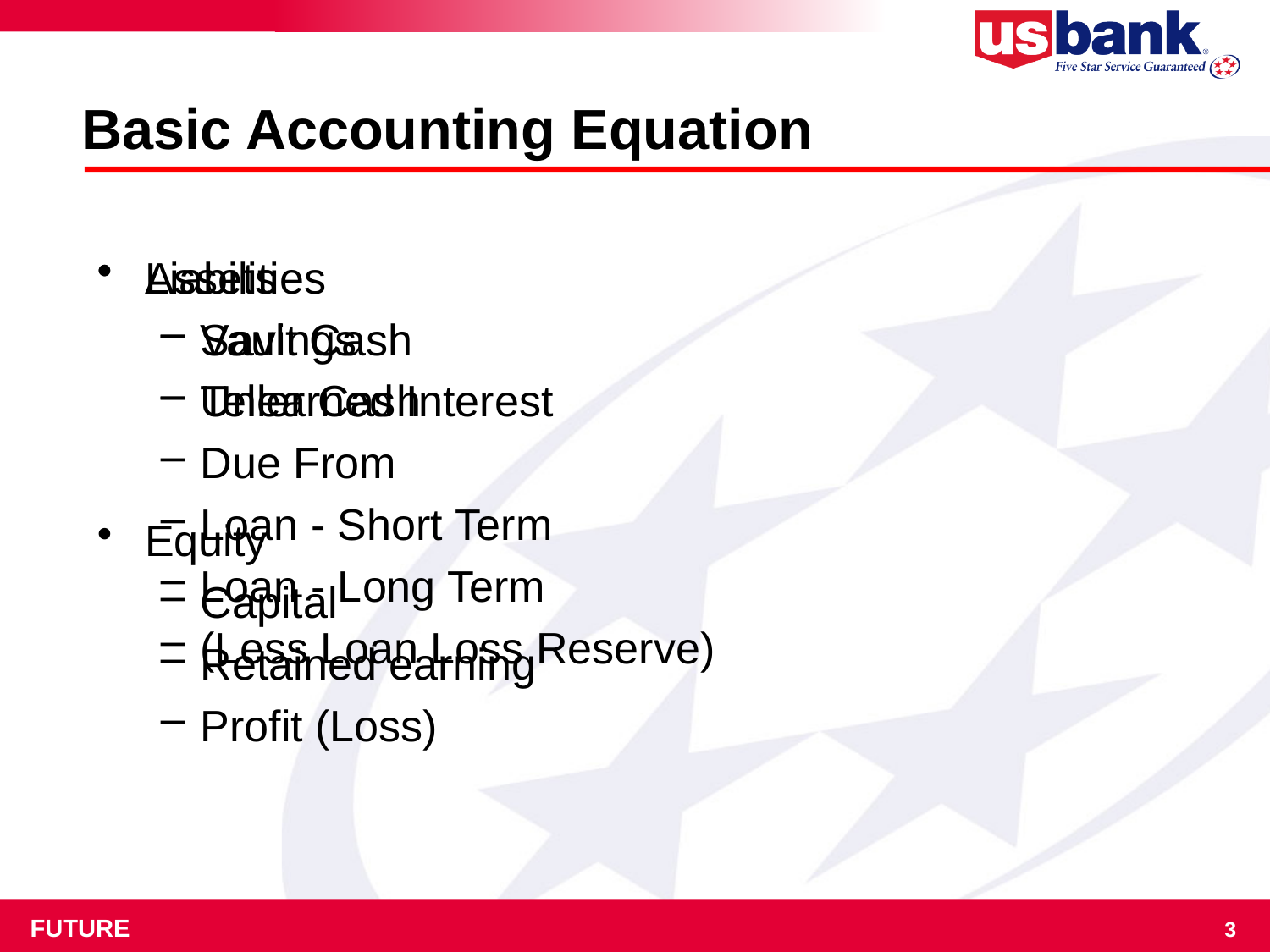

# Basic Accounting Equation
Assets
Vault Cash
Teller Cash
Due From
Loan - Short Term
Loan - Long Term
(Less Loan Loss Reserve)
Liabilities
Savings
Unearned Interest

Equity
Capital
Retained earning
Profit (Loss)